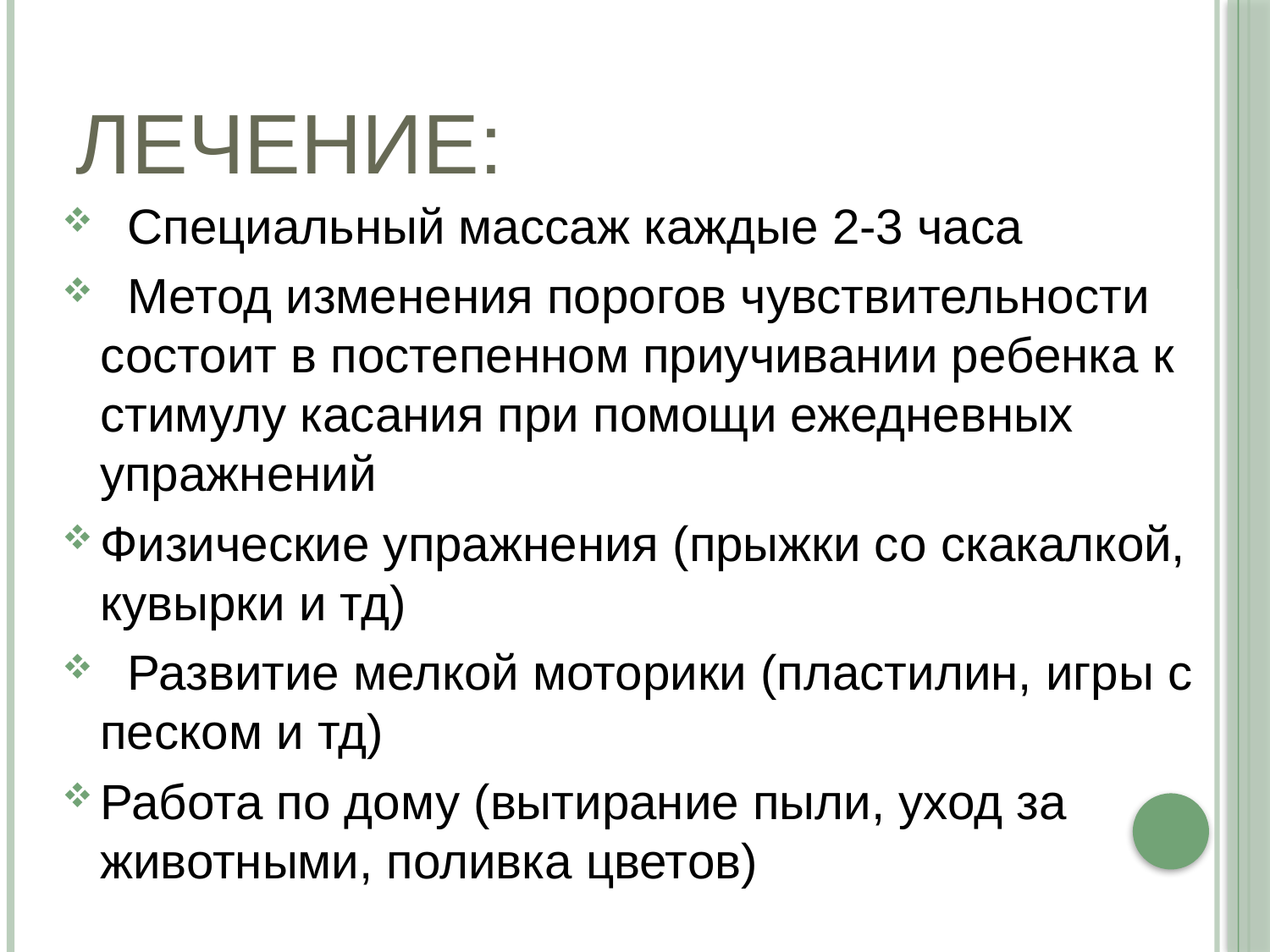

# Лечение:
  Специальный массаж каждые 2-3 часа
  Метод изменения порогов чувствительности состоит в постепенном приучивании ребенка к стимулу касания при помощи ежедневных упражнений
Физические упражнения (прыжки со скакалкой, кувырки и тд)
  Развитие мелкой моторики (пластилин, игры с песком и тд)
Работа по дому (вытирание пыли, уход за животными, поливка цветов)